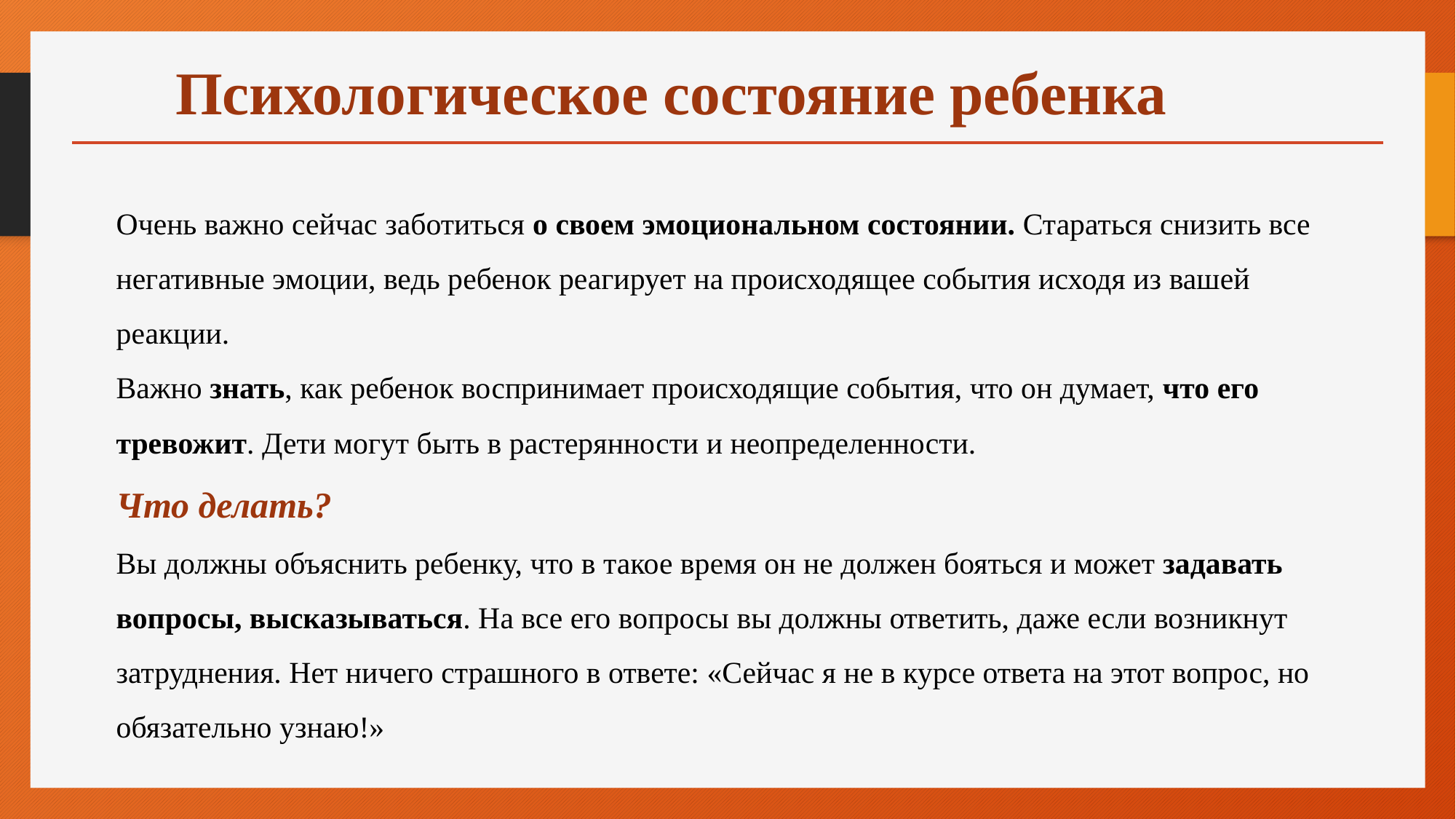

# Психологическое состояние ребенка
Очень важно сейчас заботиться о своем эмоциональном состоянии. Стараться снизить все негативные эмоции, ведь ребенок реагирует на происходящее события исходя из вашей реакции.
Важно знать, как ребенок воспринимает происходящие события, что он думает, что его тревожит. Дети могут быть в растерянности и неопределенности.
Что делать?
Вы должны объяснить ребенку, что в такое время он не должен бояться и может задавать вопросы, высказываться. На все его вопросы вы должны ответить, даже если возникнут затруднения. Нет ничего страшного в ответе: «Сейчас я не в курсе ответа на этот вопрос, но обязательно узнаю!»